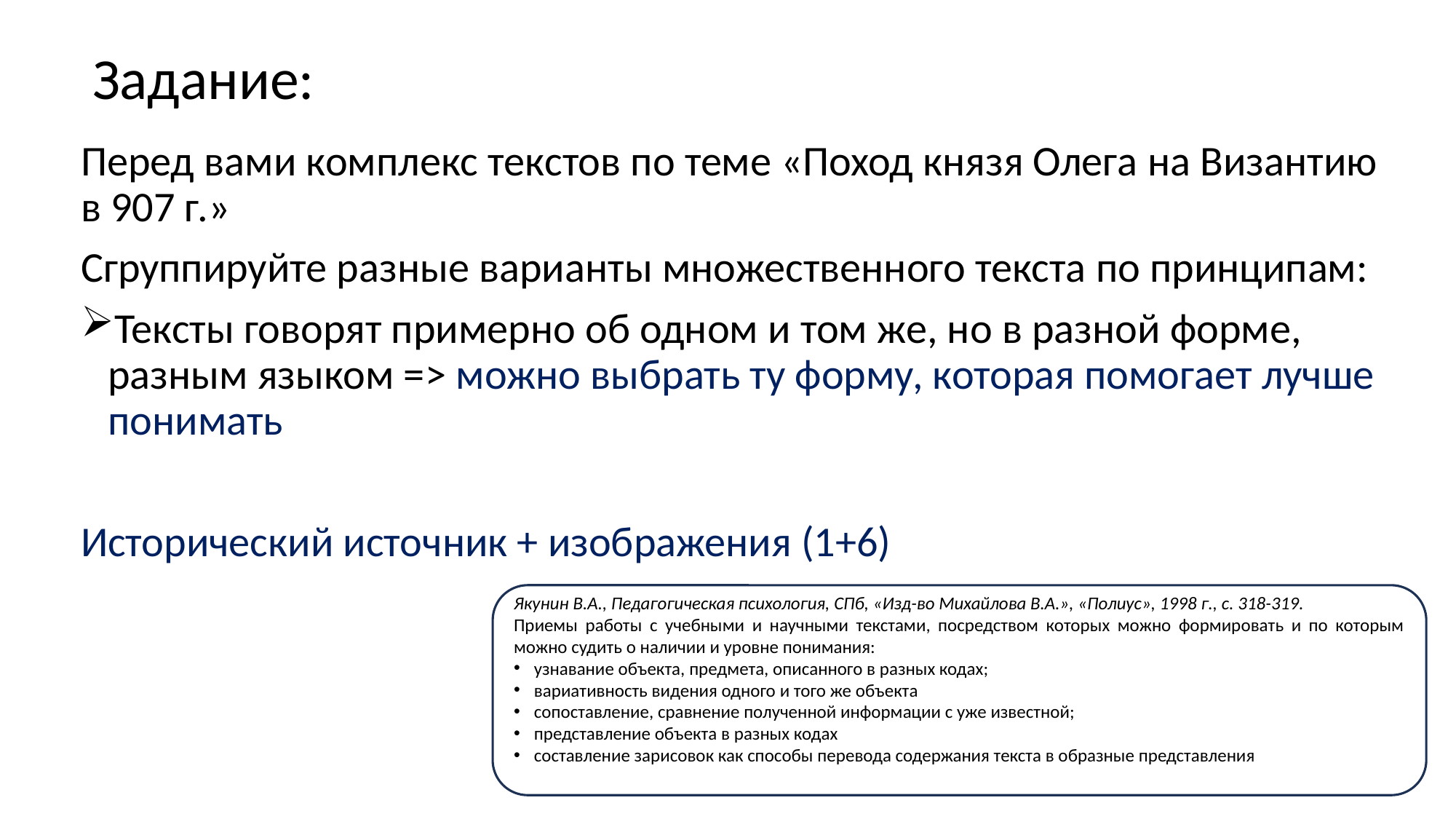

# Задание:
Перед вами комплекс текстов по теме «Поход князя Олега на Византию в 907 г.»
Сгруппируйте разные варианты множественного текста по принципам:
Тексты говорят примерно об одном и том же, но в разной форме, разным языком => можно выбрать ту форму, которая помогает лучше понимать

Исторический источник + изображения (1+6)

Якунин В.А., Педагогическая психология, СПб, «Изд-во Михайлова В.А.», «Полиус», 1998 г., с. 318-319.
Приемы работы с учебными и научными текстами, посредством которых можно формировать и по которым можно судить о наличии и уровне понимания:
узнавание объекта, предмета, описанного в разных кодах;
вариативность видения одного и того же объекта
сопоставление, сравнение полученной информации с уже известной;
представление объекта в разных кодах
составление зарисовок как способы перевода содержания текста в образные представления